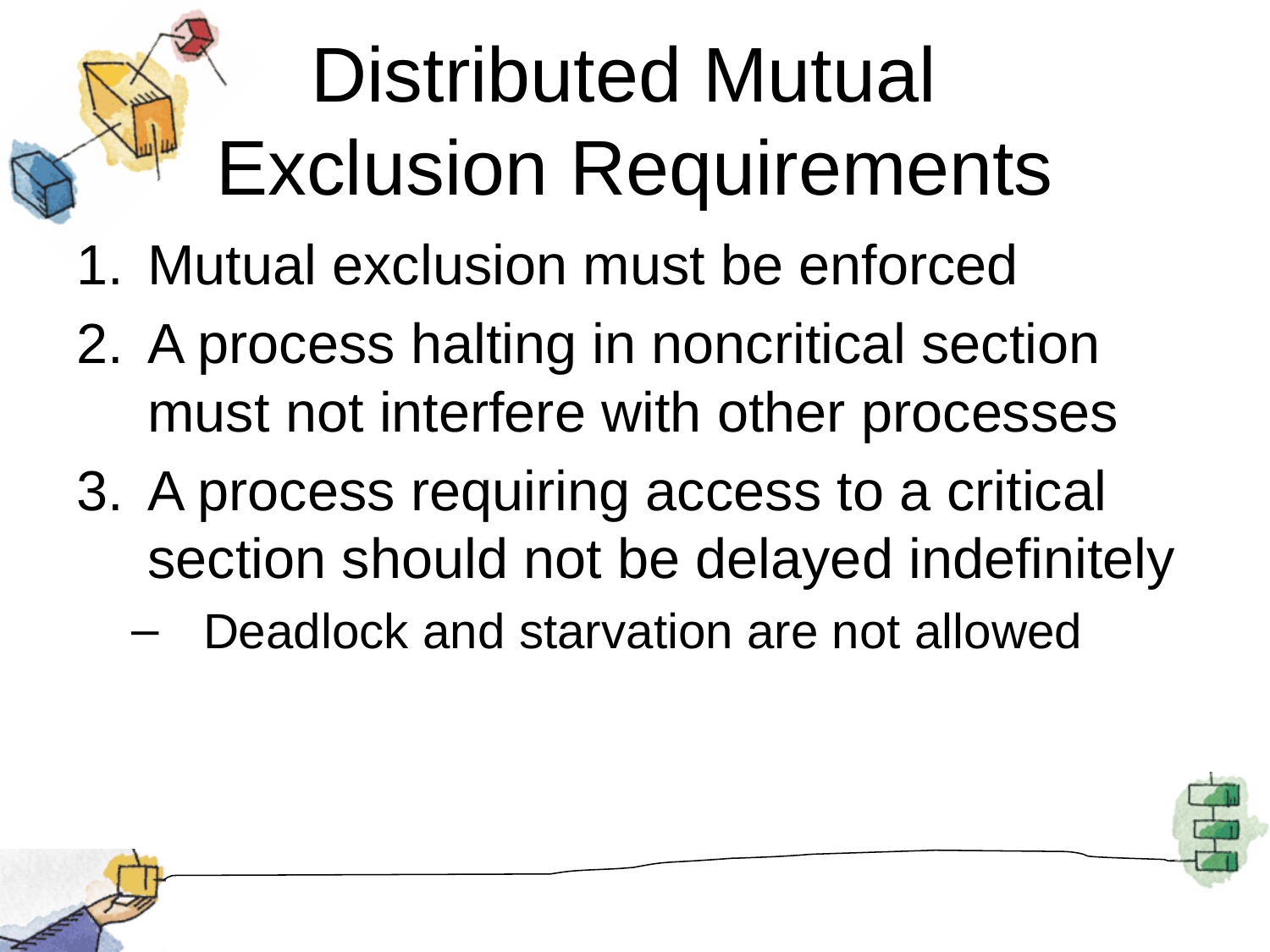

# Distributed Mutual Exclusion Requirements
Mutual exclusion must be enforced
A process halting in noncritical section must not interfere with other processes
A process requiring access to a critical section should not be delayed indefinitely
Deadlock and starvation are not allowed